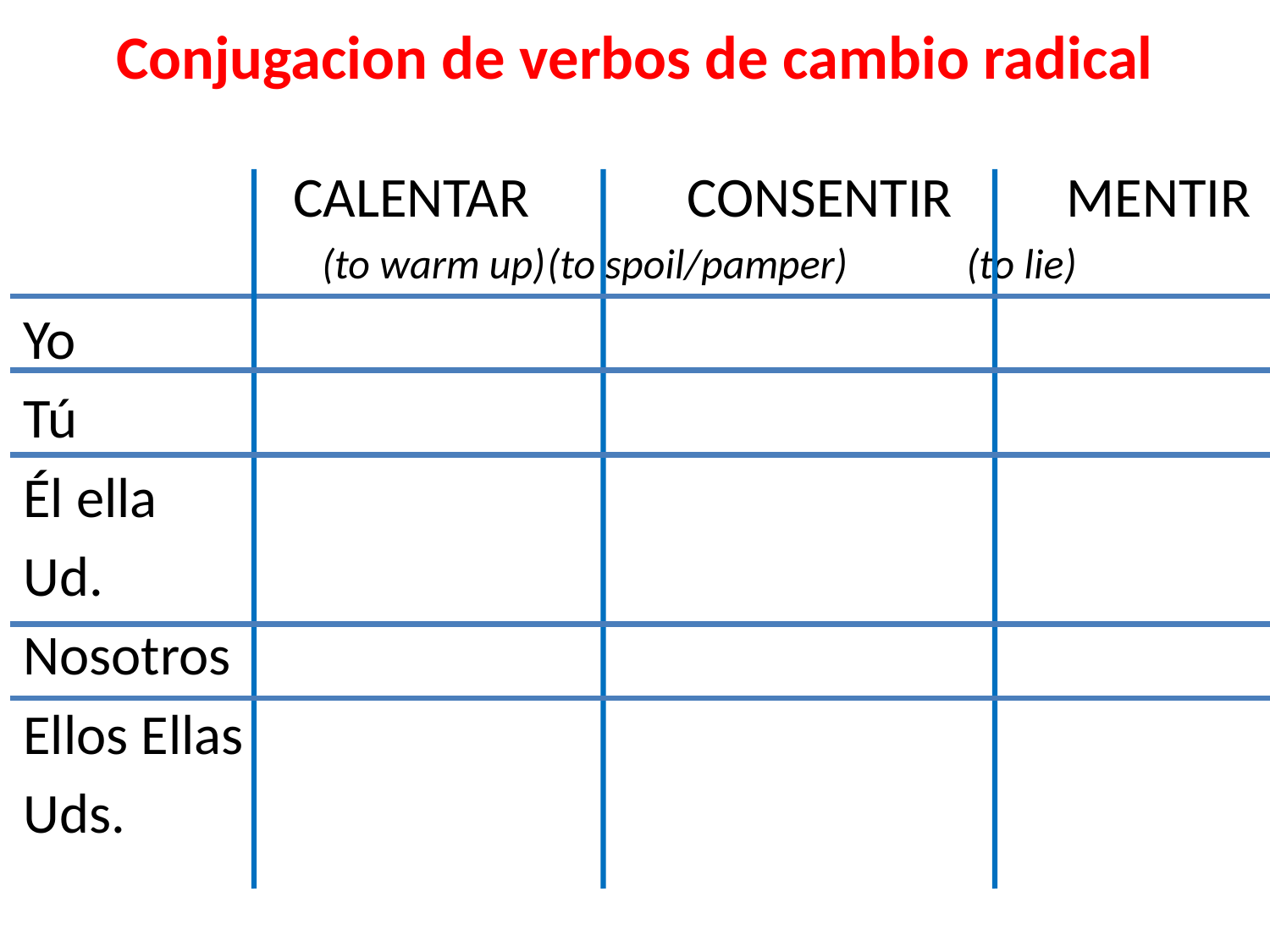

# Conjugacion de verbos de cambio radical
	CALENTAR       	 CONSENTIR         MENTIR
        (to warm up)	(to spoil/pamper)	    (to lie)

Yo
Tú
Él ella
Ud.
Nosotros
Ellos Ellas
Uds.